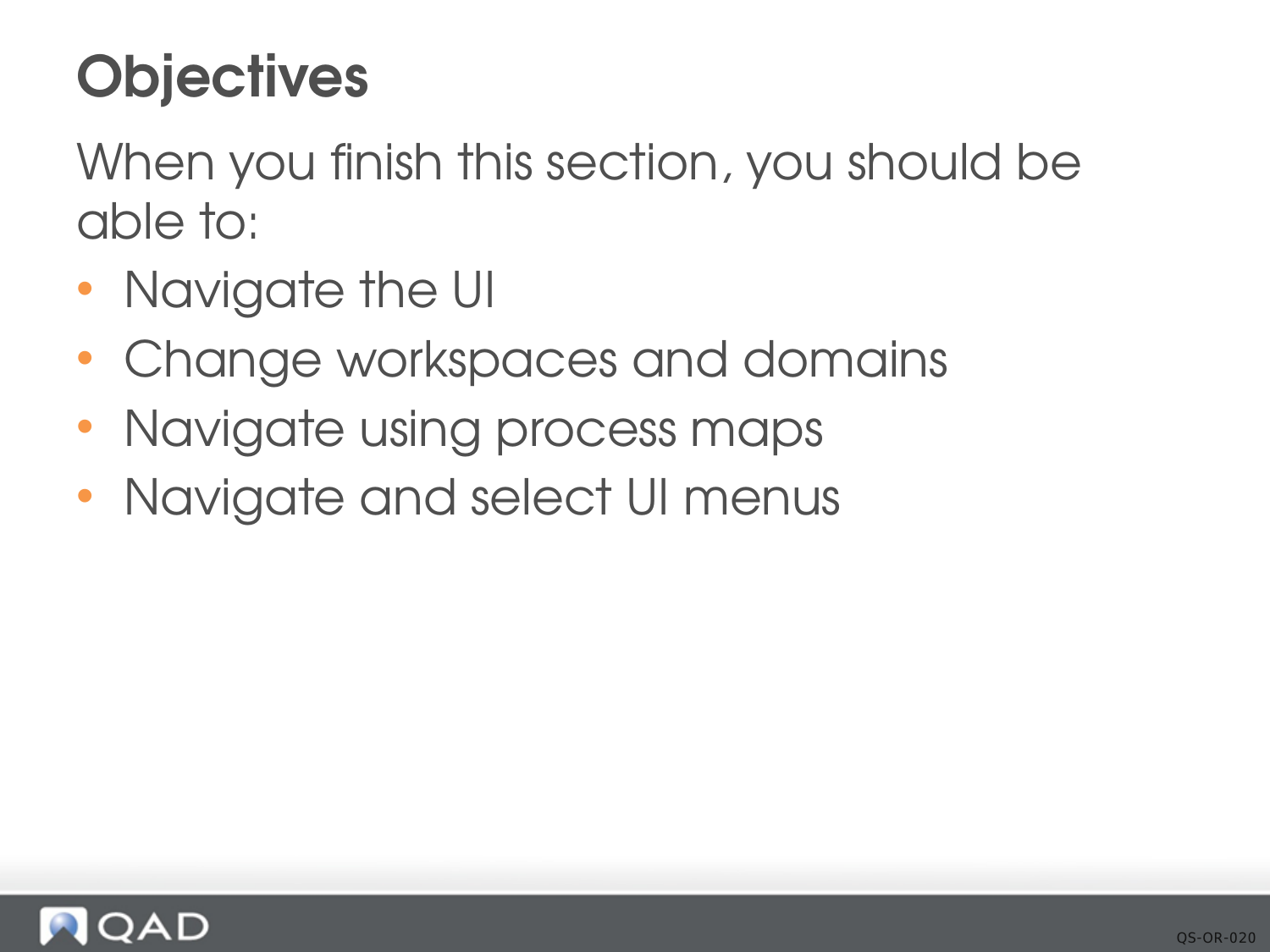

# Objectives
When you finish this section, you should be able to:
Navigate the UI
Change workspaces and domains
Navigate using process maps
Navigate and select UI menus

QS-OR-020